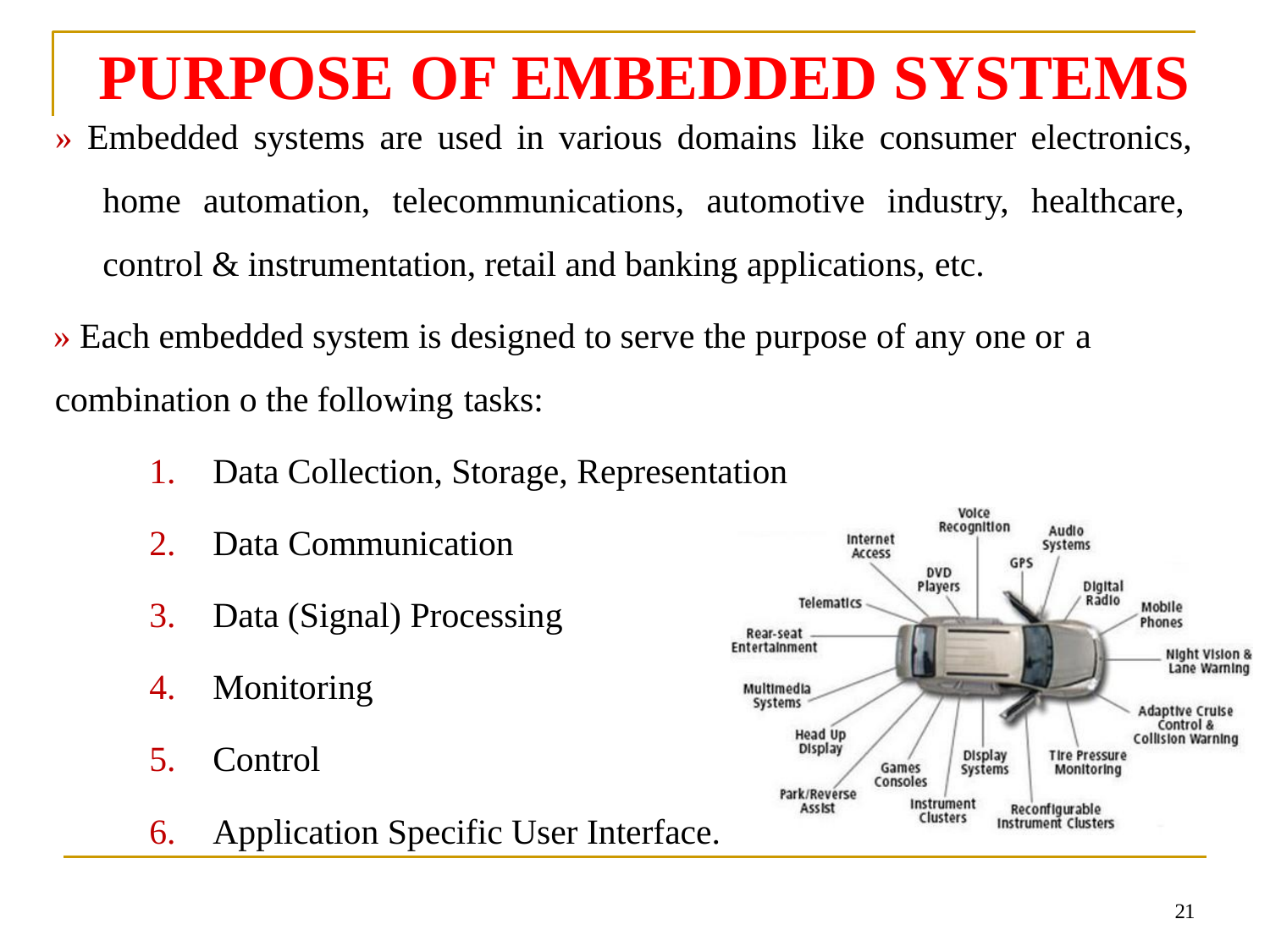

# PURPOSE OF EMBEDDED SYSTEMS
» Embedded systems are used in various domains like consumer electronics,  home automation, telecommunications, automotive industry, healthcare,  control & instrumentation, retail and banking applications, etc.
» Each embedded system is designed to serve the purpose of any one or a
combination o the following tasks:
Data Collection, Storage, Representation
Data Communication
Data (Signal) Processing
Monitoring
Control
Application Specific User Interface.

21